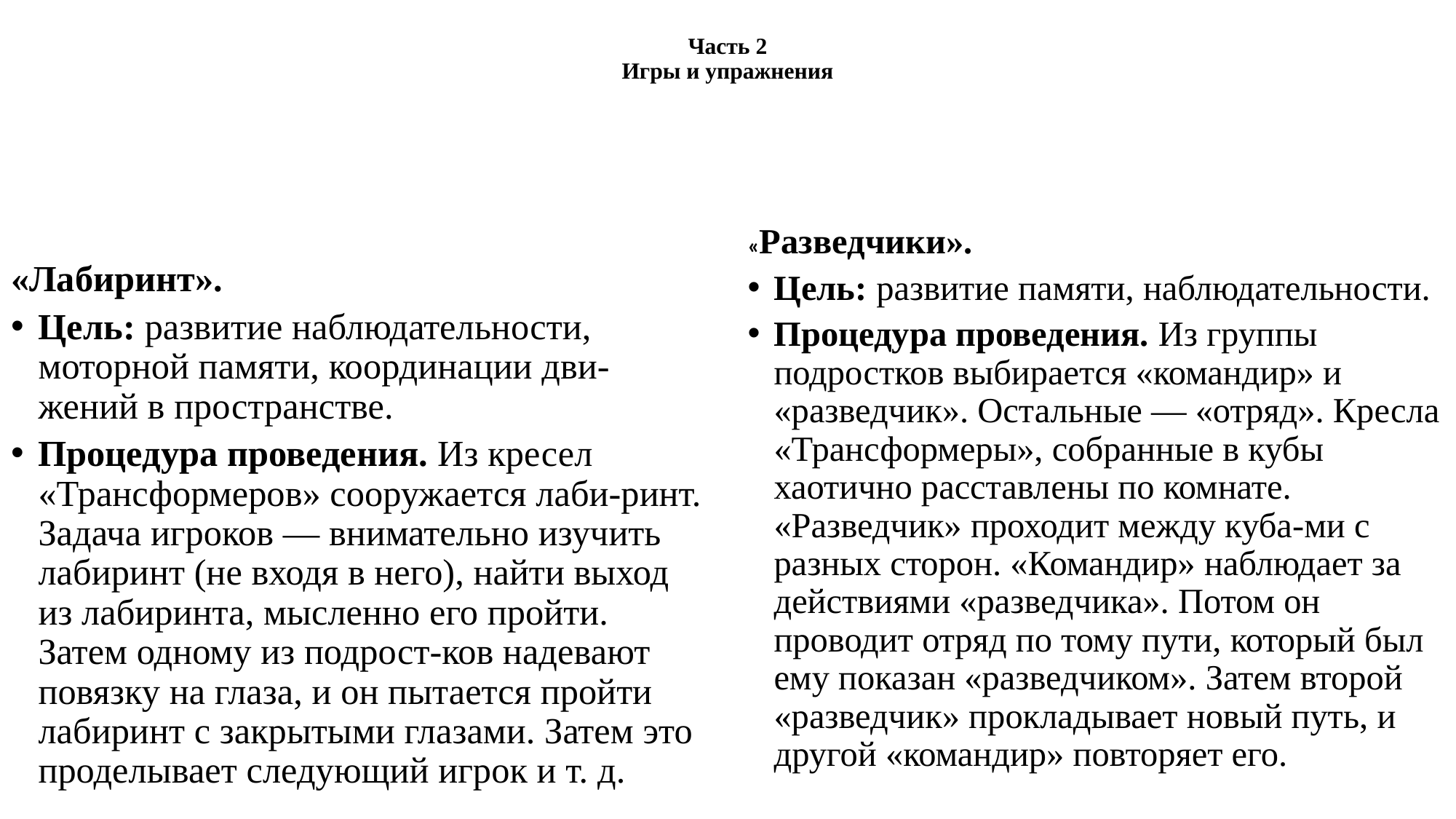

# Часть 2 Игры и упражнения

«Лабиринт».
Цель: развитие наблюдательности, моторной памяти, координации дви-жений в пространстве.
Процедура проведения. Из кресел «Трансформеров» сооружается лаби-ринт. Задача игроков — внимательно изучить лабиринт (не входя в него), найти выход из лабиринта, мысленно его пройти. Затем одному из подрост-ков надевают повязку на глаза, и он пытается пройти лабиринт с закрытыми глазами. Затем это проделывает следующий игрок и т. д.

«Разведчики».
Цель: развитие памяти, наблюдательности.
Процедура проведения. Из группы подростков выбирается «командир» и «разведчик». Остальные — «отряд». Кресла «Трансформеры», собранные в кубы хаотично расставлены по комнате. «Разведчик» проходит между куба-ми с разных сторон. «Командир» наблюдает за действиями «разведчика». Потом он проводит отряд по тому пути, который был ему показан «разведчиком». Затем второй «разведчик» прокладывает новый путь, и другой «командир» повторяет его.